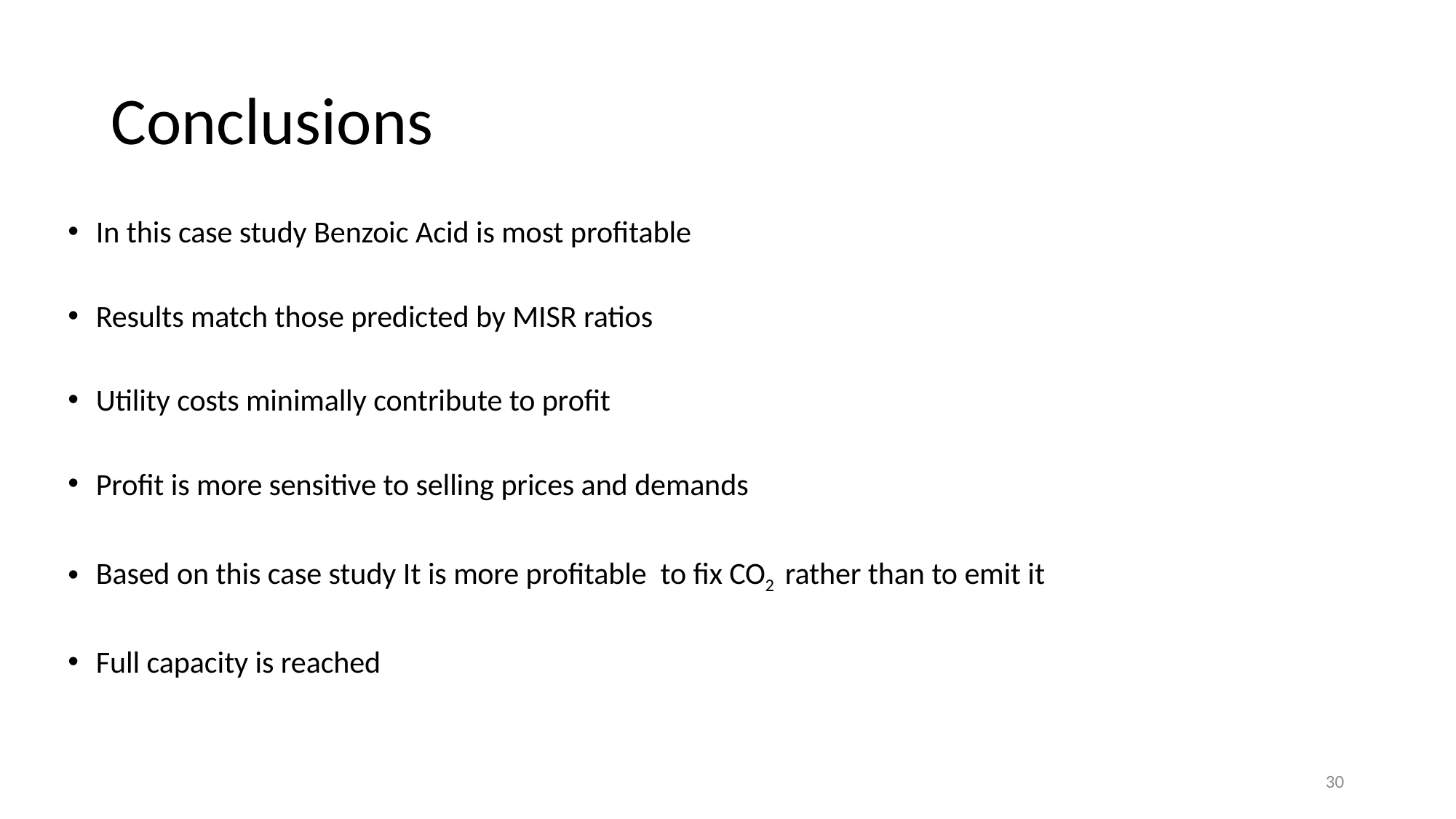

# Conclusions
In this case study Benzoic Acid is most profitable
Results match those predicted by MISR ratios
Utility costs minimally contribute to profit
Profit is more sensitive to selling prices and demands
Based on this case study It is more profitable  to fix CO2  rather than to emit it
Full capacity is reached
30